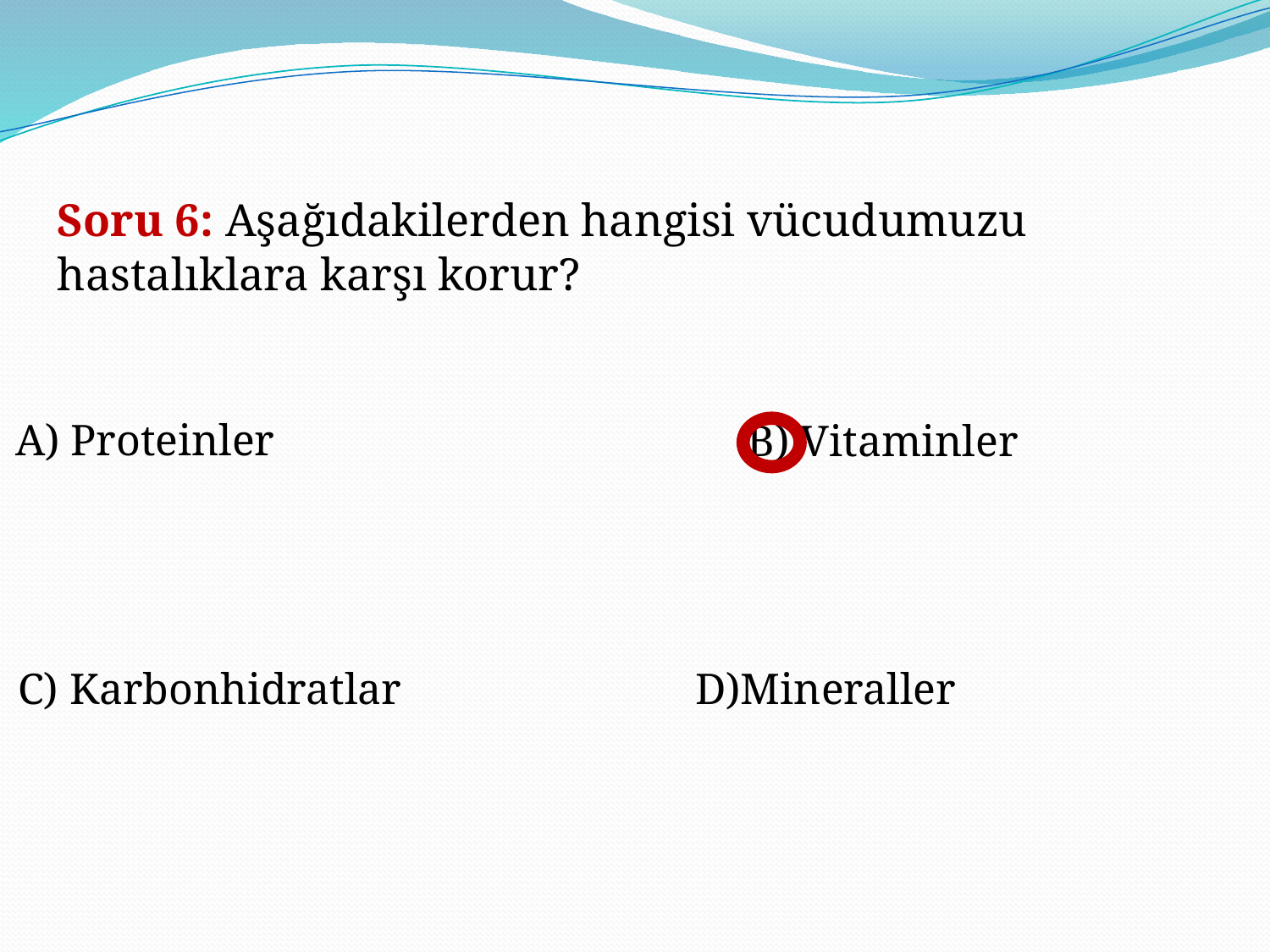

Soru 6: Aşağıdakilerden hangisi vücudumuzu hastalıklara karşı korur?
A) Proteinler
B) Vitaminler

C) Karbonhidratlar
D)Mineraller